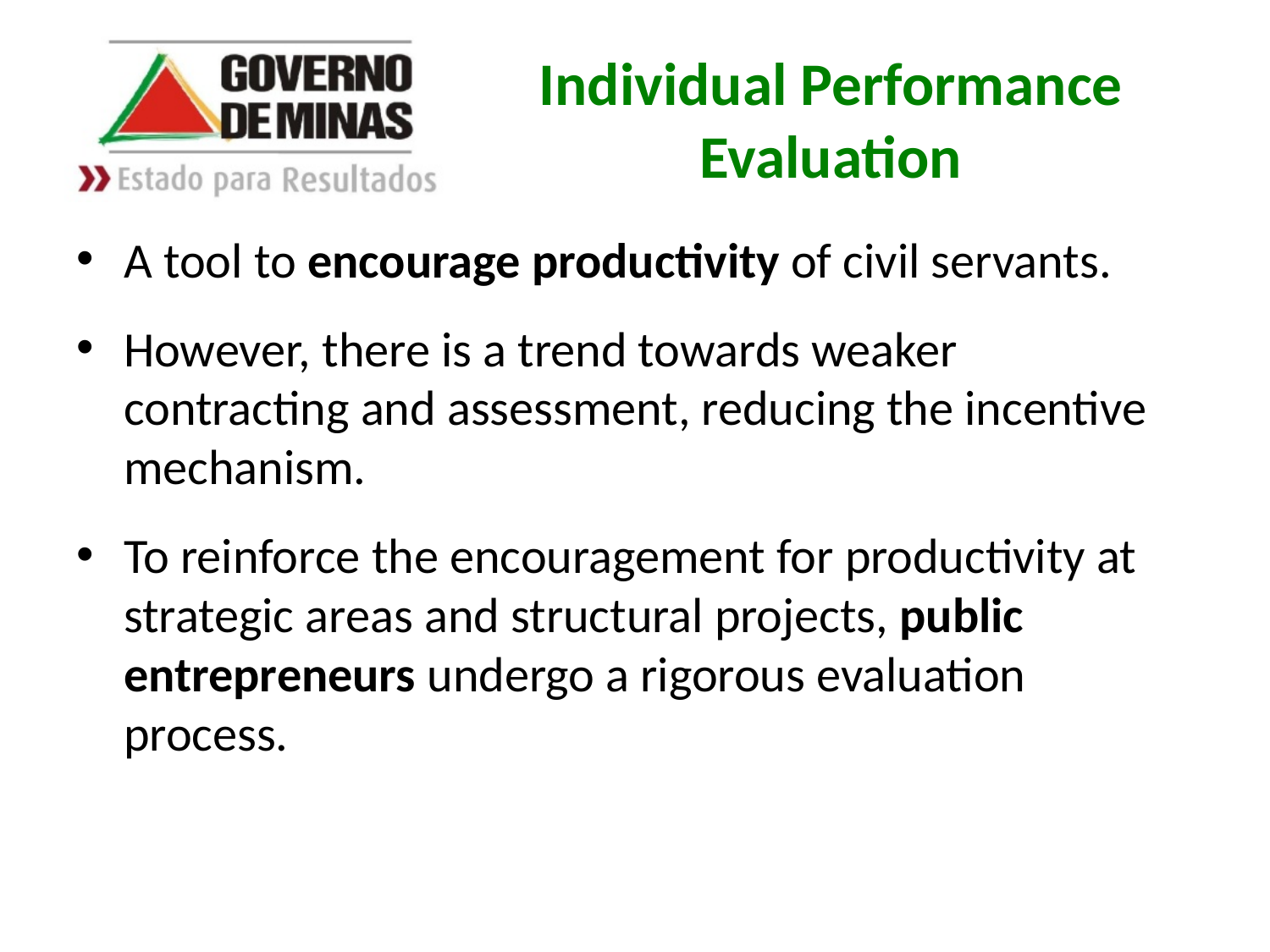

# Individual Performance Evaluation
A tool to encourage productivity of civil servants.
However, there is a trend towards weaker contracting and assessment, reducing the incentive mechanism.
To reinforce the encouragement for productivity at strategic areas and structural projects, public entrepreneurs undergo a rigorous evaluation process.